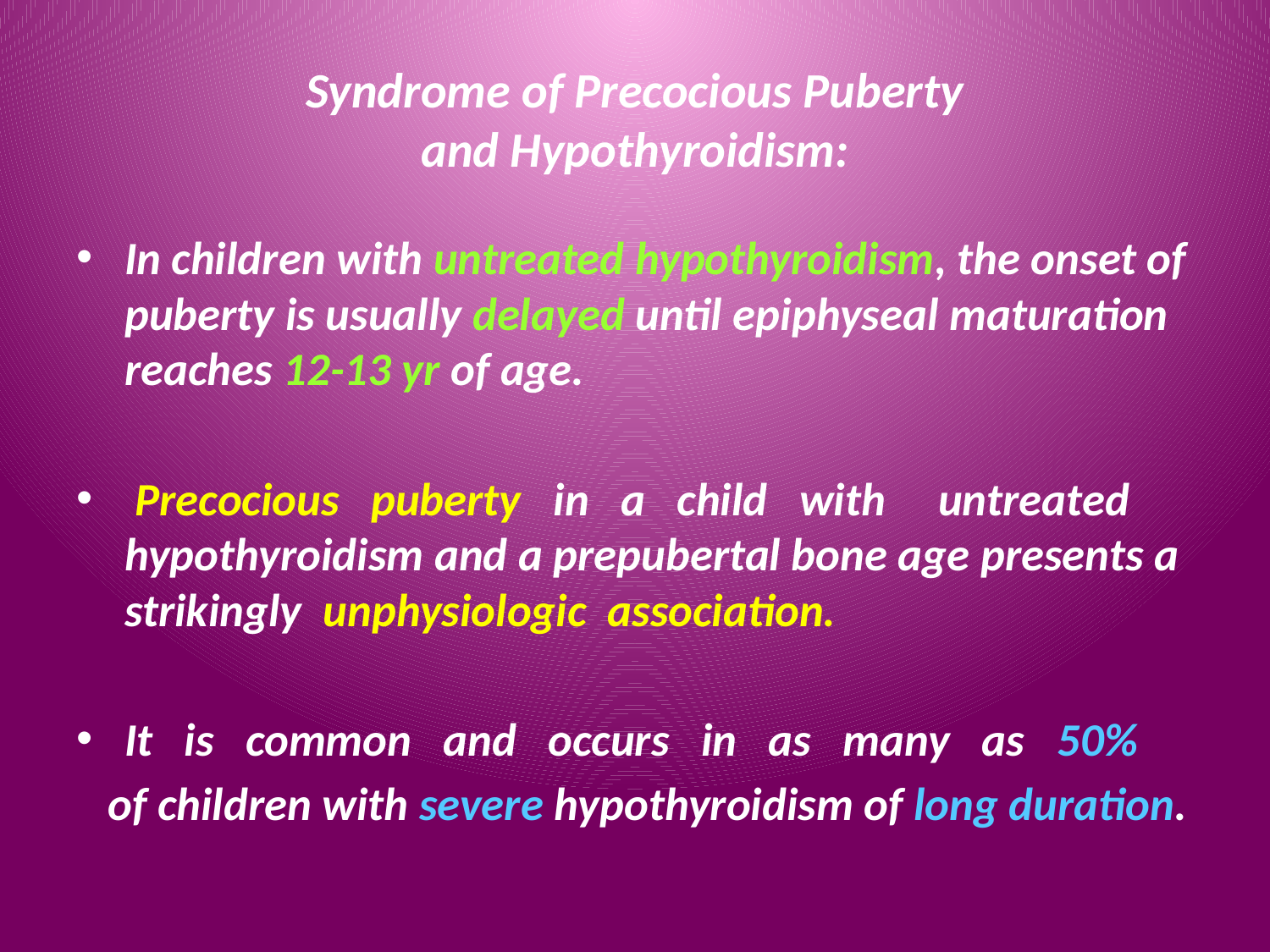

# Syndrome of Precocious Puberty and Hypothyroidism:
In children with untreated hypothyroidism, the onset of puberty is usually delayed until epiphyseal maturation reaches 12-13 yr of age.

 Precocious   puberty   in   a   child   with     untreated hypothyroidism and a prepubertal bone age presents a strikingly  unphysiologic  association.

It   is   common   and   occurs   in   as   many   as   50%
   of children with severe hypothyroidism of long duration.